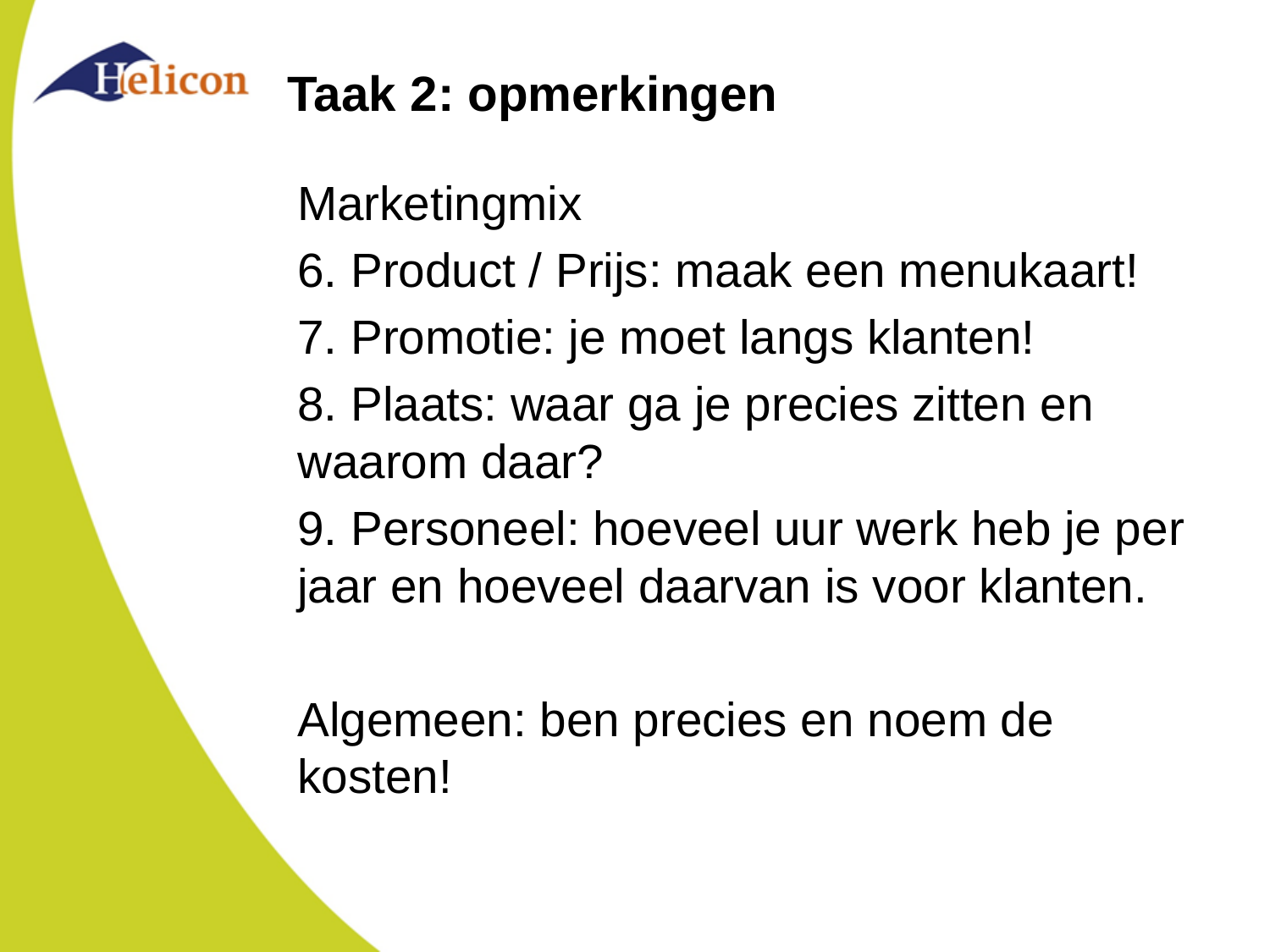

# Taak 2: opmerkingen
Marketingmix
6. Product / Prijs: maak een menukaart!
7. Promotie: je moet langs klanten!
8. Plaats: waar ga je precies zitten en waarom daar?
9. Personeel: hoeveel uur werk heb je per jaar en hoeveel daarvan is voor klanten.

Algemeen: ben precies en noem de kosten!